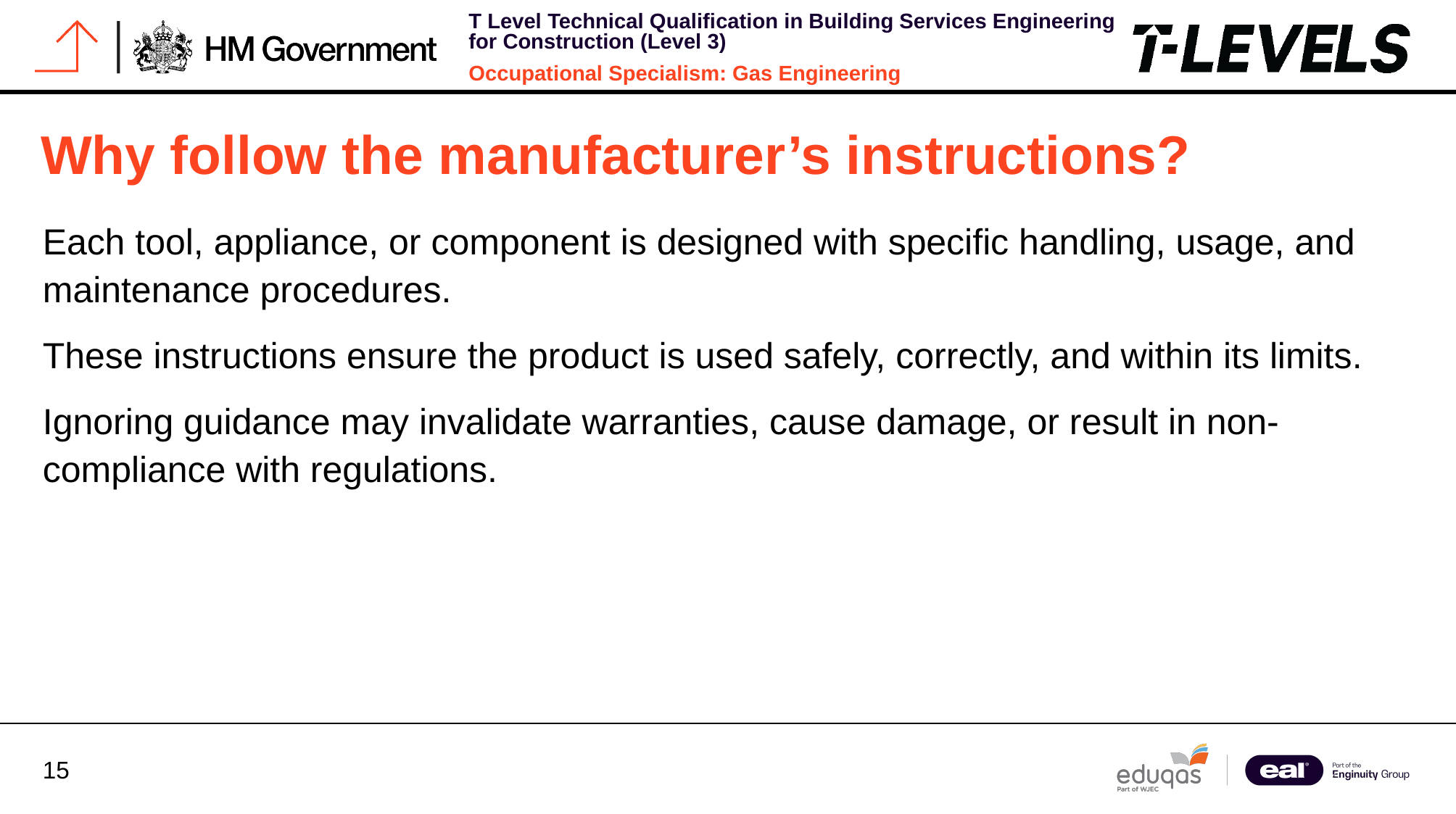

# Why follow the manufacturer’s instructions?
Each tool, appliance, or component is designed with specific handling, usage, and maintenance procedures.
These instructions ensure the product is used safely, correctly, and within its limits.
Ignoring guidance may invalidate warranties, cause damage, or result in non-compliance with regulations.